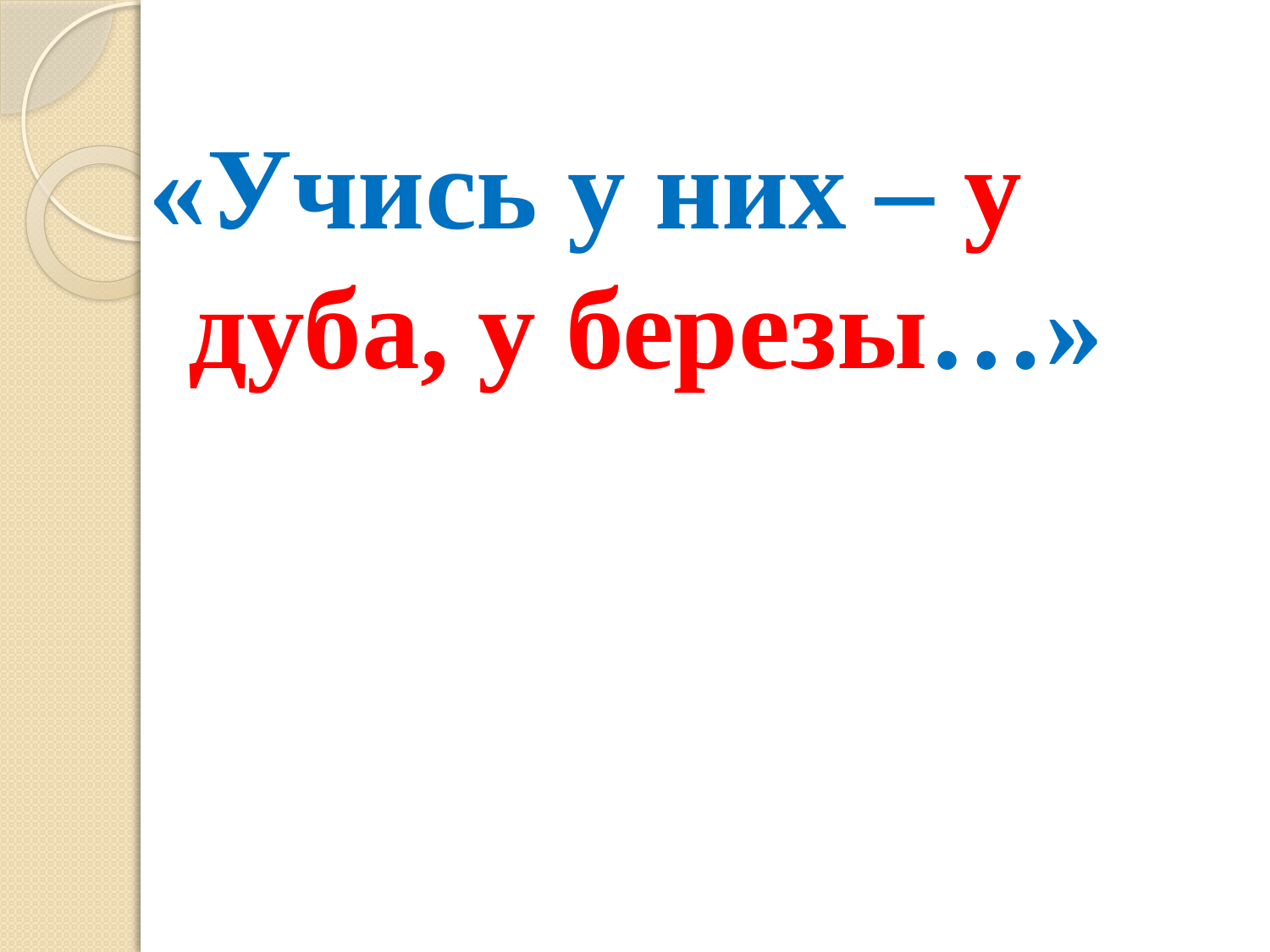

«Учись у них – у дуба, у березы…»